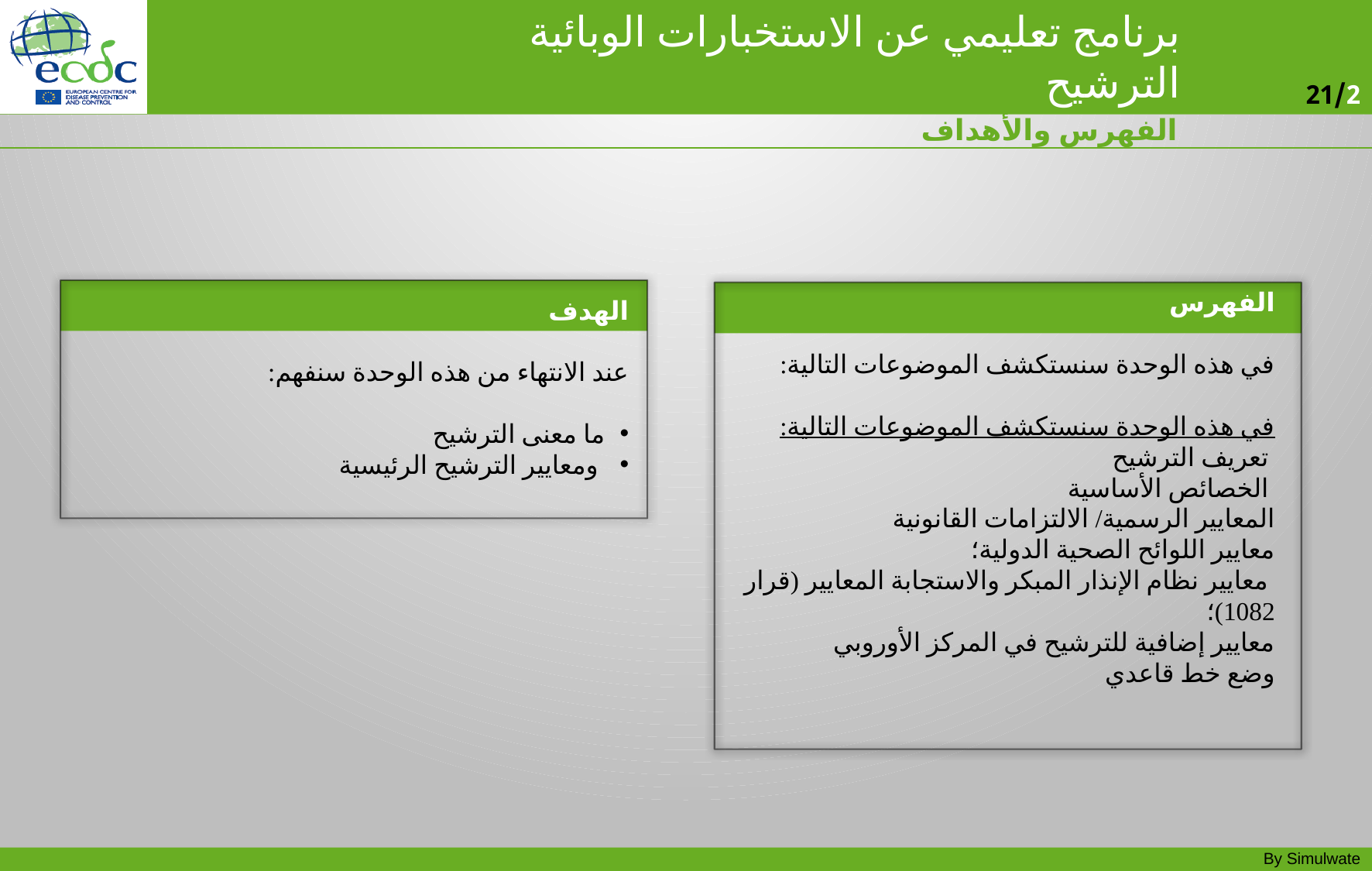

الفهرس والأهداف

الهدف

عند الانتهاء من هذه الوحدة سنفهم:

ما معنى الترشيح
 ومعايير الترشيح الرئيسية

الفهرس

في هذه الوحدة سنستكشف الموضوعات التالية:

في هذه الوحدة سنستكشف الموضوعات التالية:
 تعريف الترشيح
 الخصائص الأساسية
المعايير الرسمية/ الالتزامات القانونية
معايير اللوائح الصحية الدولية؛
 معايير نظام الإنذار المبكر والاستجابة المعايير (قرار 1082)؛
معايير إضافية للترشيح في المركز الأوروبي
وضع خط قاعدي